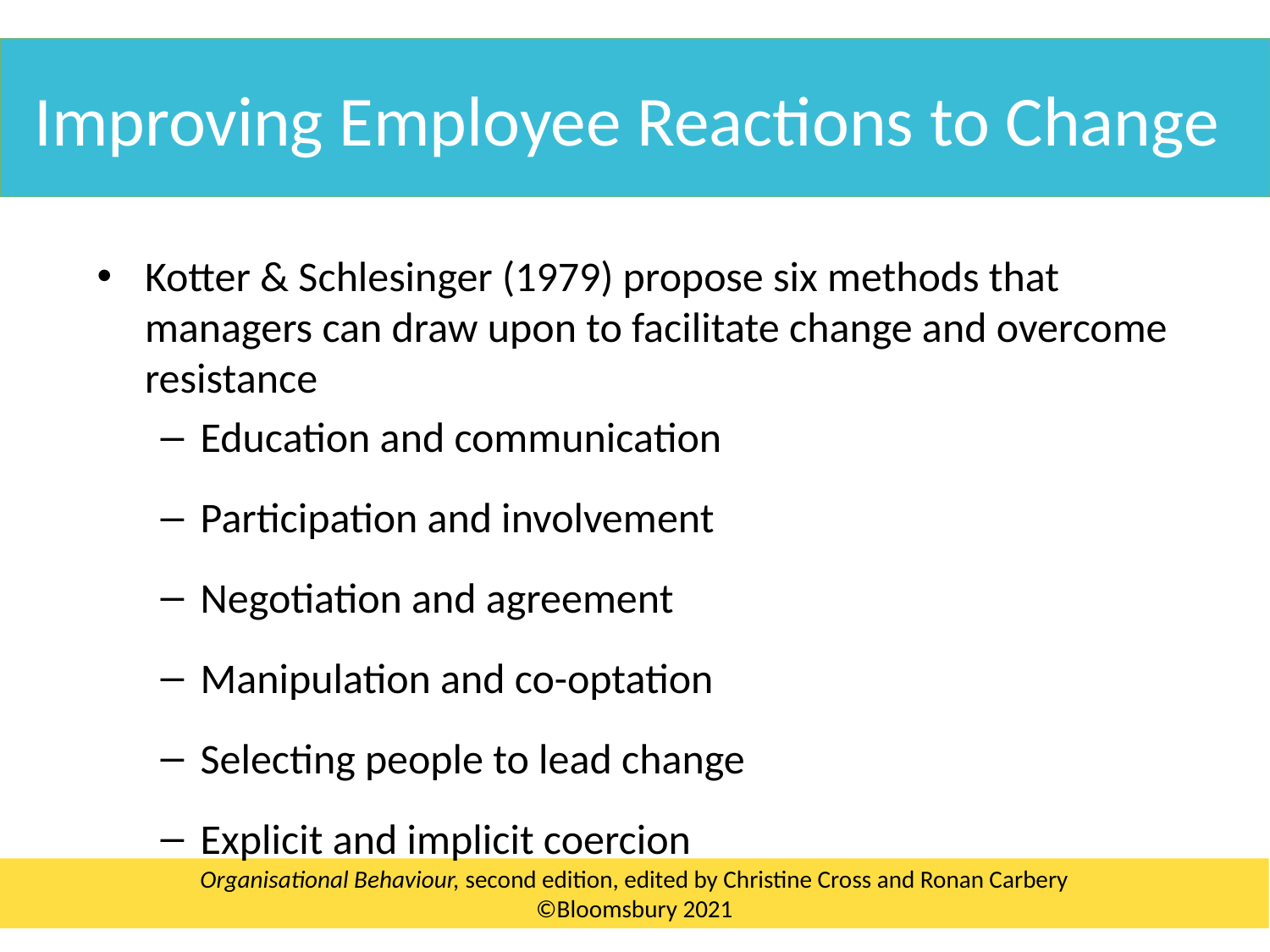

Improving Employee Reactions to Change
Kotter & Schlesinger (1979) propose six methods that managers can draw upon to facilitate change and overcome resistance
Education and communication
Participation and involvement
Negotiation and agreement
Manipulation and co-optation
Selecting people to lead change
Explicit and implicit coercion